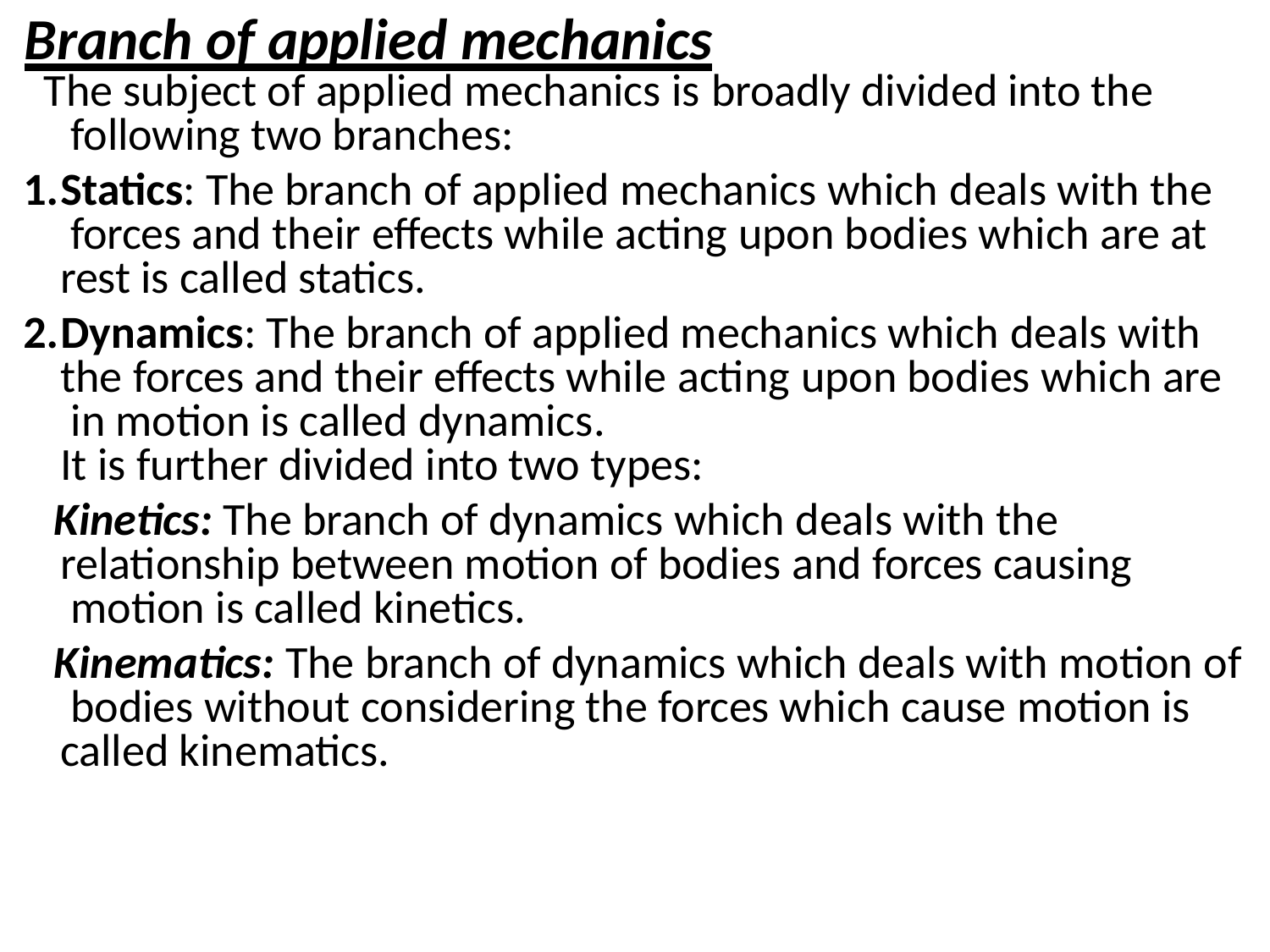

# Branch of applied mechanics
The subject of applied mechanics is broadly divided into the  following two branches:
Statics: The branch of applied mechanics which deals with the  forces and their effects while acting upon bodies which are at  rest is called statics.
Dynamics: The branch of applied mechanics which deals with  the forces and their effects while acting upon bodies which are  in motion is called dynamics.
It is further divided into two types:
Kinetics: The branch of dynamics which deals with the  relationship between motion of bodies and forces causing  motion is called kinetics.
Kinematics: The branch of dynamics which deals with motion of  bodies without considering the forces which cause motion is  called kinematics.